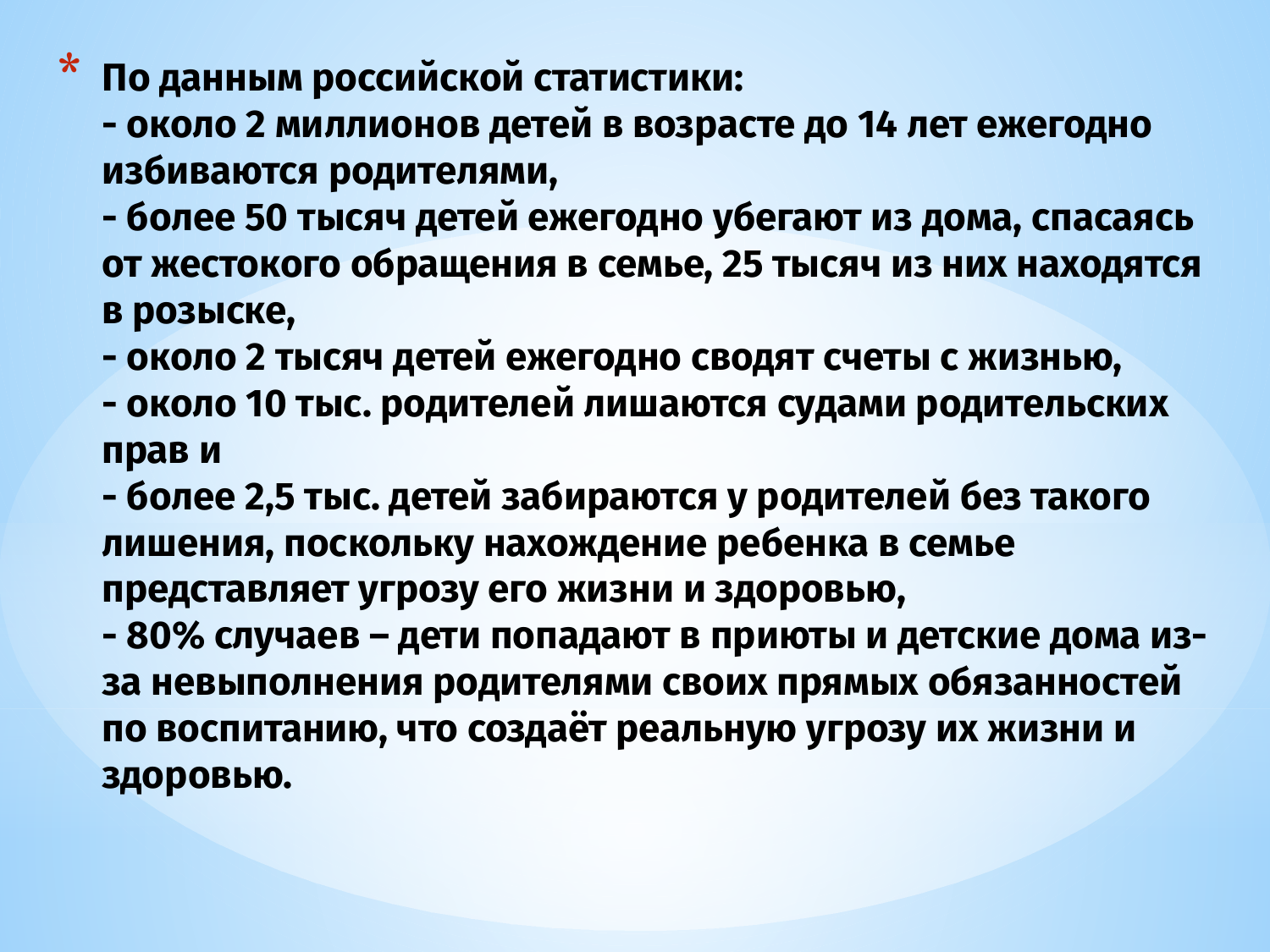

# По данным российской статистики: - около 2 миллионов детей в возрасте до 14 лет ежегодно избиваются родителями, - более 50 тысяч детей ежегодно убегают из дома, спасаясь от жестокого обращения в семье, 25 тысяч из них находятся в розыске, - около 2 тысяч детей ежегодно сводят счеты с жизнью, - около 10 тыс. родителей лишаются судами родительских прав и - более 2,5 тыс. детей забираются у родителей без такого лишения, поскольку нахождение ребенка в семье представляет угрозу его жизни и здоровью, - 80% случаев – дети попадают в приюты и детские дома из-за невыполнения родителями своих прямых обязанностей по воспитанию, что создаёт реальную угрозу их жизни и здоровью.